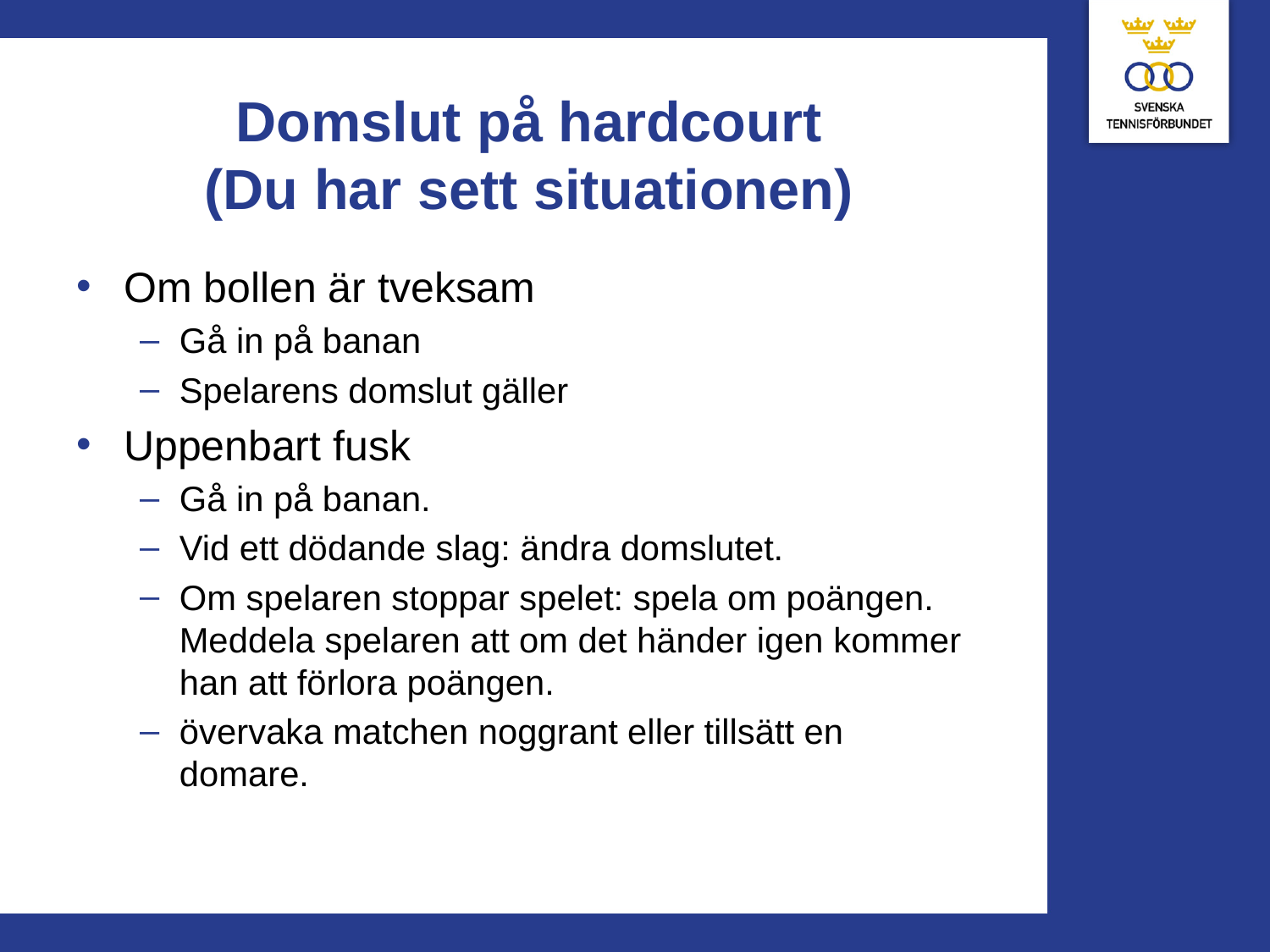

# Domslut på hardcourt (Du har sett situationen)
Om bollen är tveksam
Gå in på banan
Spelarens domslut gäller
Uppenbart fusk
Gå in på banan.
Vid ett dödande slag: ändra domslutet.
Om spelaren stoppar spelet: spela om poängen. Meddela spelaren att om det händer igen kommer han att förlora poängen.
övervaka matchen noggrant eller tillsätt en domare.